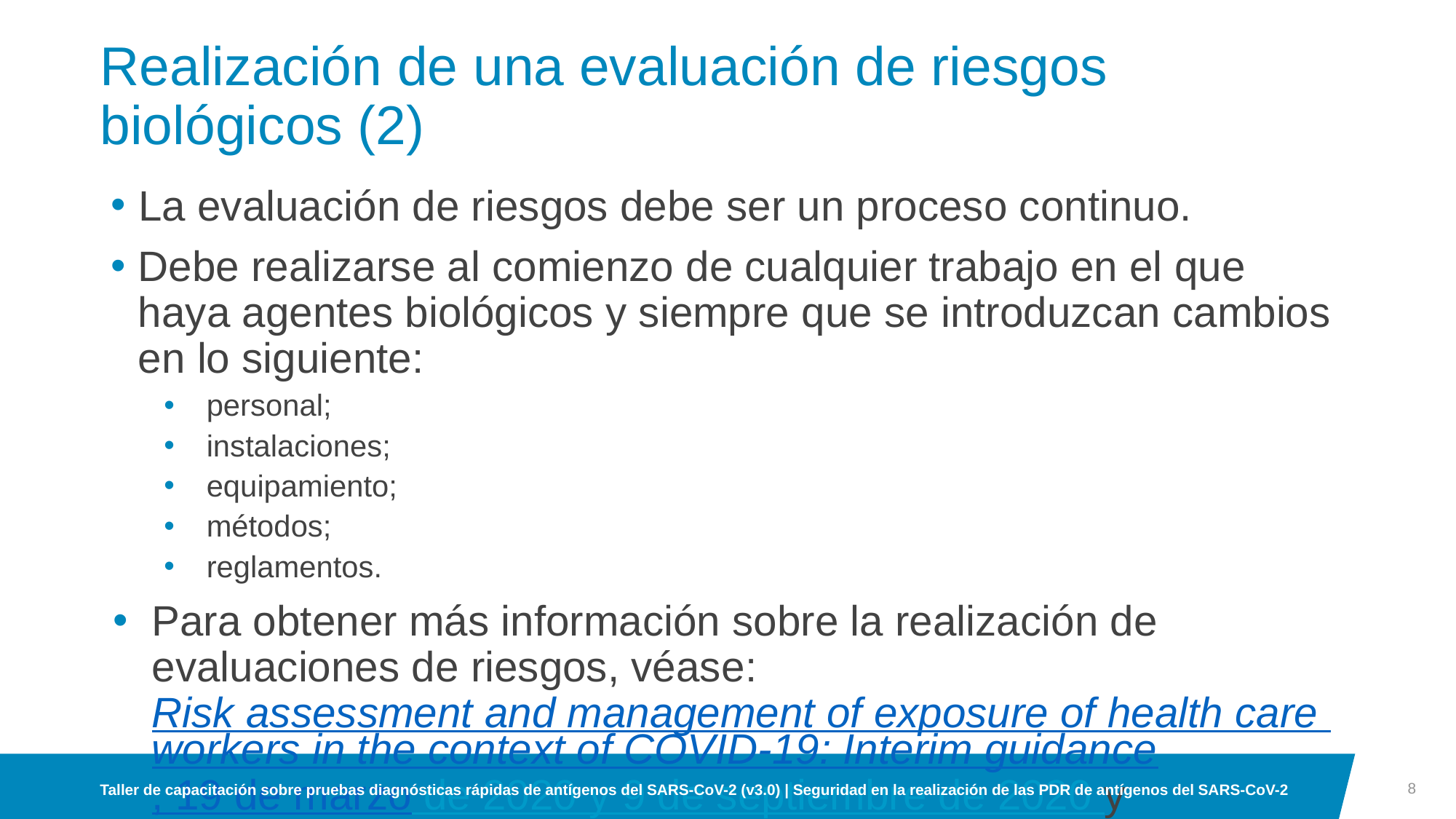

# Realización de una evaluación de riesgos biológicos (2)
La evaluación de riesgos debe ser un proceso continuo.
Debe realizarse al comienzo de cualquier trabajo en el que haya agentes biológicos y siempre que se introduzcan cambios en lo siguiente:
personal;
instalaciones;
equipamiento;
métodos;
reglamentos.
Para obtener más información sobre la realización de evaluaciones de riesgos, véase: Risk assessment and management of exposure of health care workers in the context of COVID-19: Interim guidance, 19 de marzo de 2020 y 9 de septiembre de 2020 y Orientaciones sobre la bioseguridad en el laboratorio relacionada con la COVID-19: Orientaciones provisionales, 28 de enero de 2021.

8
Taller de capacitación sobre pruebas diagnósticas rápidas de antígenos del SARS-CoV-2 (v3.0) | Seguridad en la realización de las PDR de antígenos del SARS-CoV-2